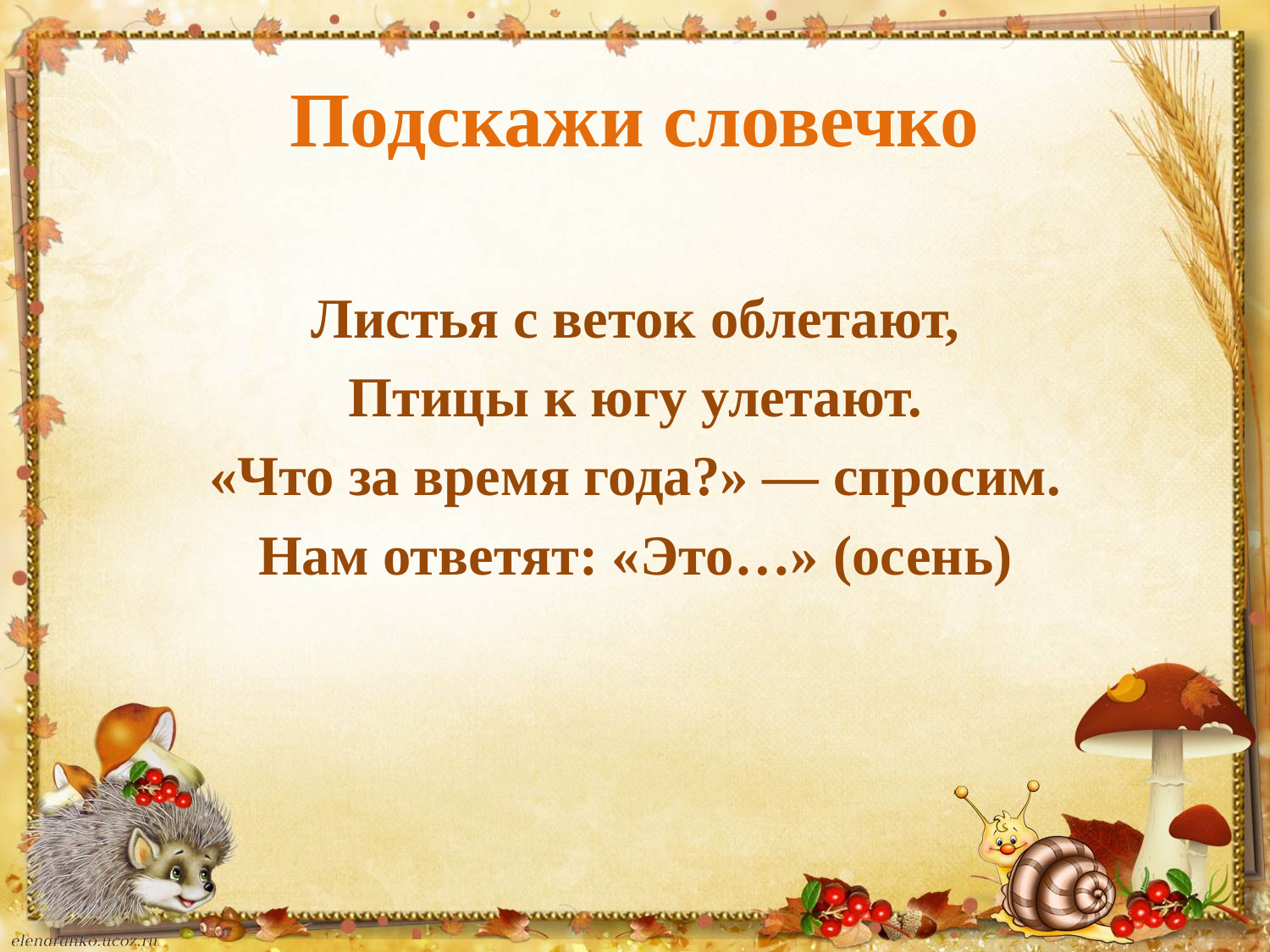

# Подскажи словечко

Листья с веток облетают,
Птицы к югу улетают.
«Что за время года?» — спросим.
Нам ответят: «Это…» (осень)